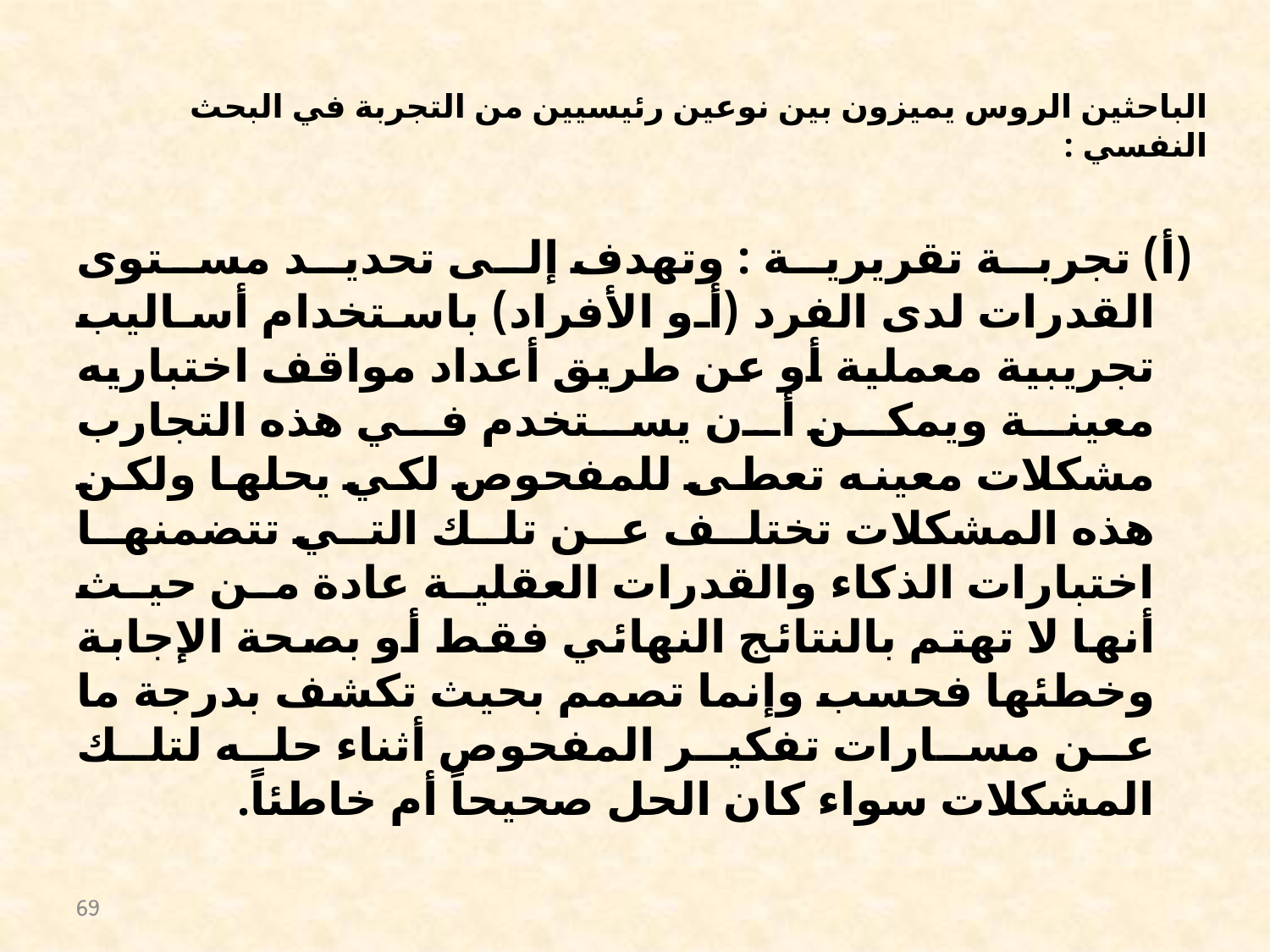

# الباحثين الروس يميزون بين نوعين رئيسيين من التجربة في البحث النفسي :
(أ) تجربة تقريرية : وتهدف إلى تحديد مستوى القدرات لدى الفرد (أو الأفراد) باستخدام أساليب تجريبية معملية أو عن طريق أعداد مواقف اختباريه معينة ويمكن أن يستخدم في هذه التجارب مشكلات معينه تعطى للمفحوص لكي يحلها ولكن هذه المشكلات تختلف عن تلك التي تتضمنها اختبارات الذكاء والقدرات العقلية عادة من حيث أنها لا تهتم بالنتائج النهائي فقط أو بصحة الإجابة وخطئها فحسب وإنما تصمم بحيث تكشف بدرجة ما عن مسارات تفكير المفحوص أثناء حله لتلك المشكلات سواء كان الحل صحيحاً أم خاطئاً.

69